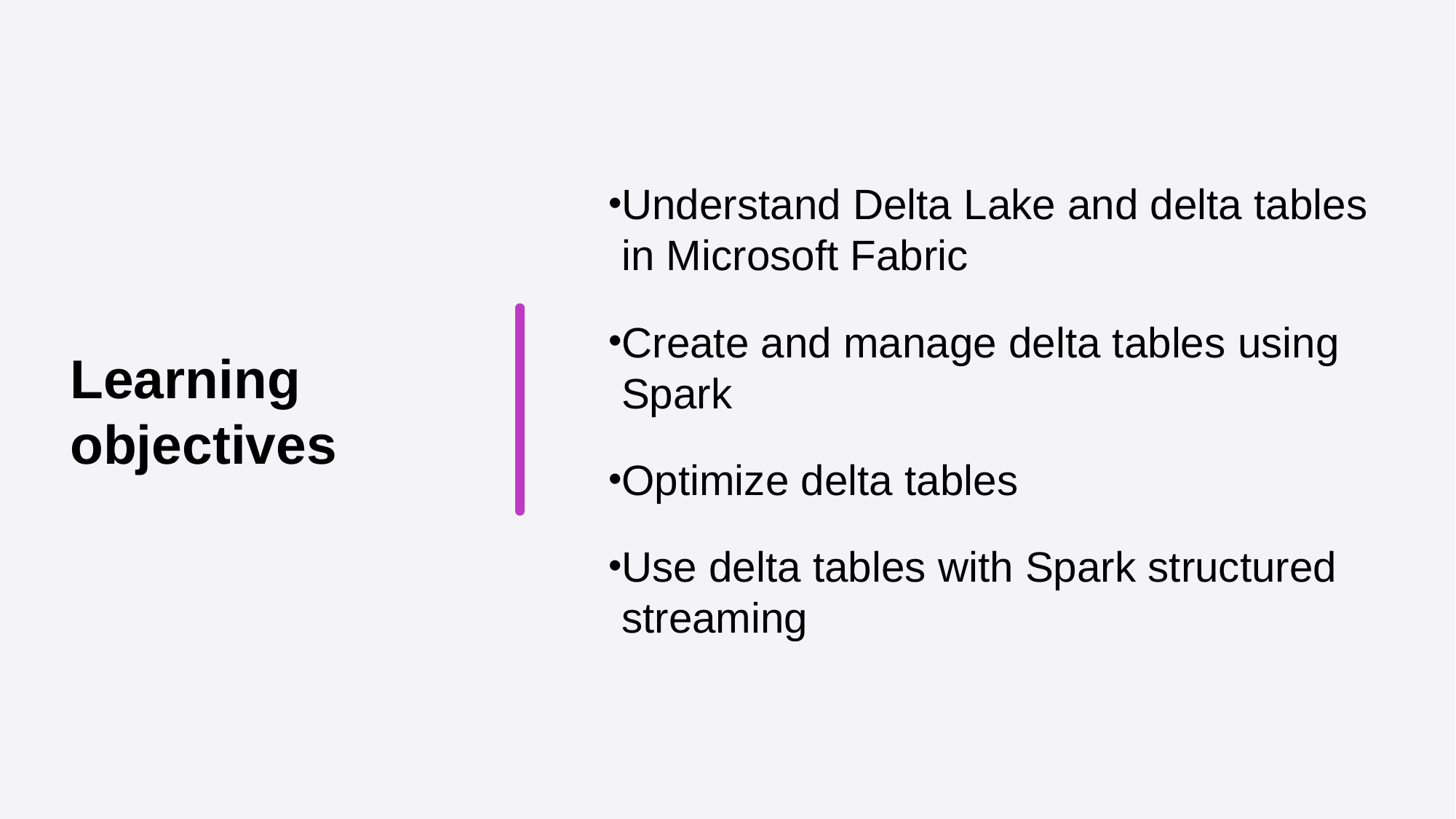

Understand Delta Lake and delta tables in Microsoft Fabric
Create and manage delta tables using Spark
Optimize delta tables
Use delta tables with Spark structured streaming
# Learning objectives